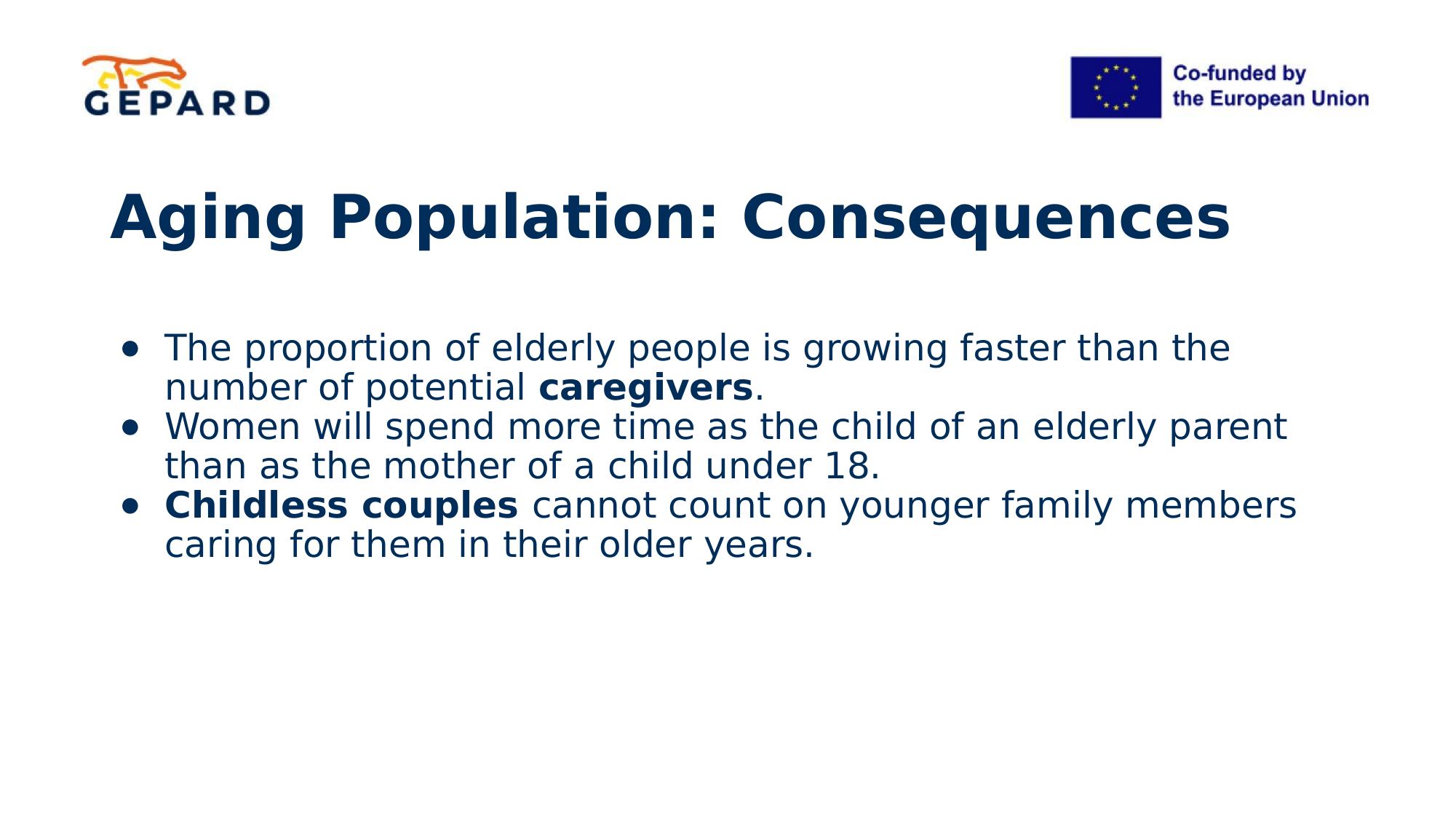

# Aging Population: Consequences
The proportion of elderly people is growing faster than the number of potential caregivers.
Women will spend more time as the child of an elderly parent than as the mother of a child under 18.
Childless couples cannot count on younger family members caring for them in their older years.